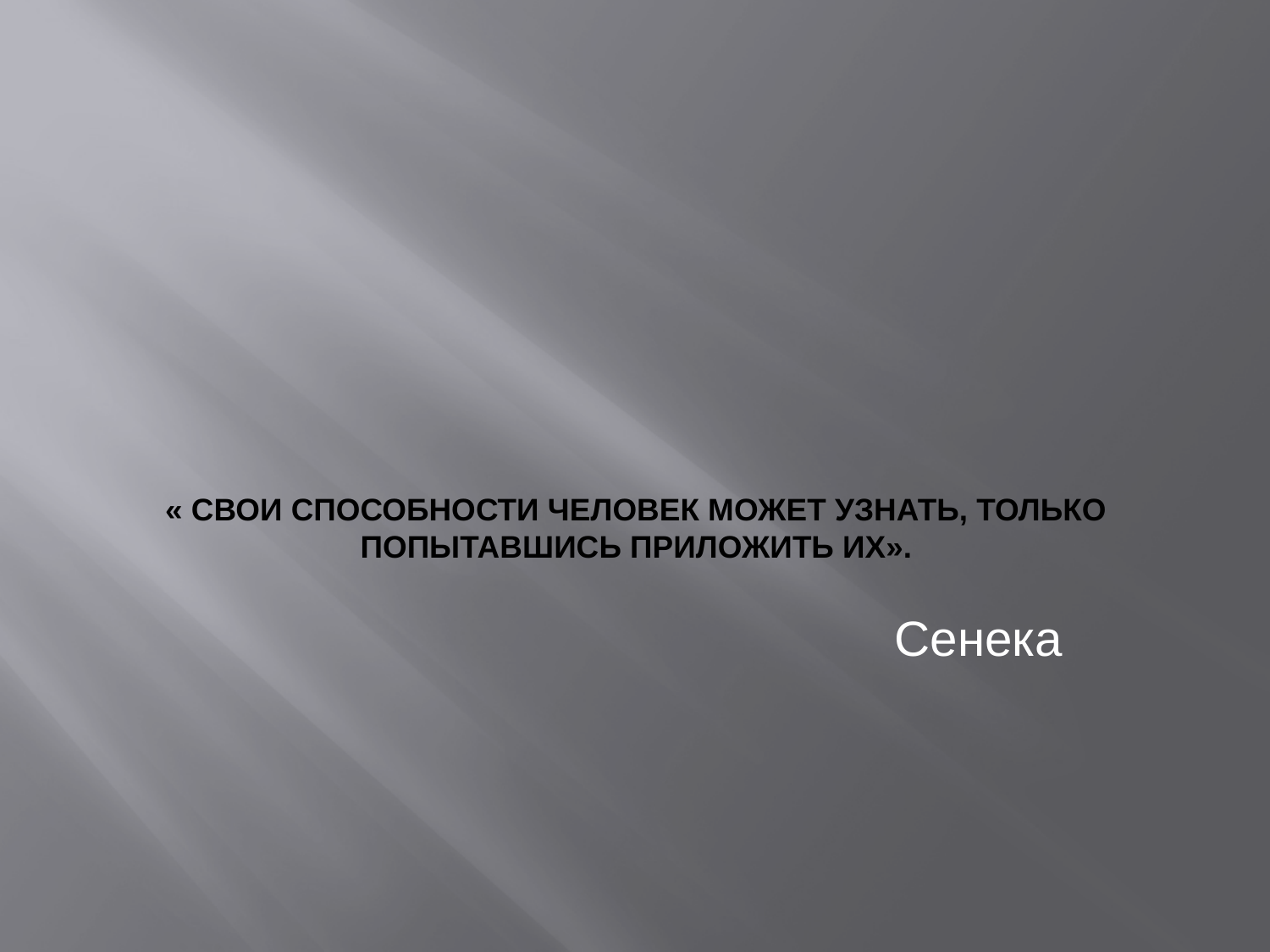

# « Свои способности человек может узнать, только попытавшись приложить их».

                                                        Сенека